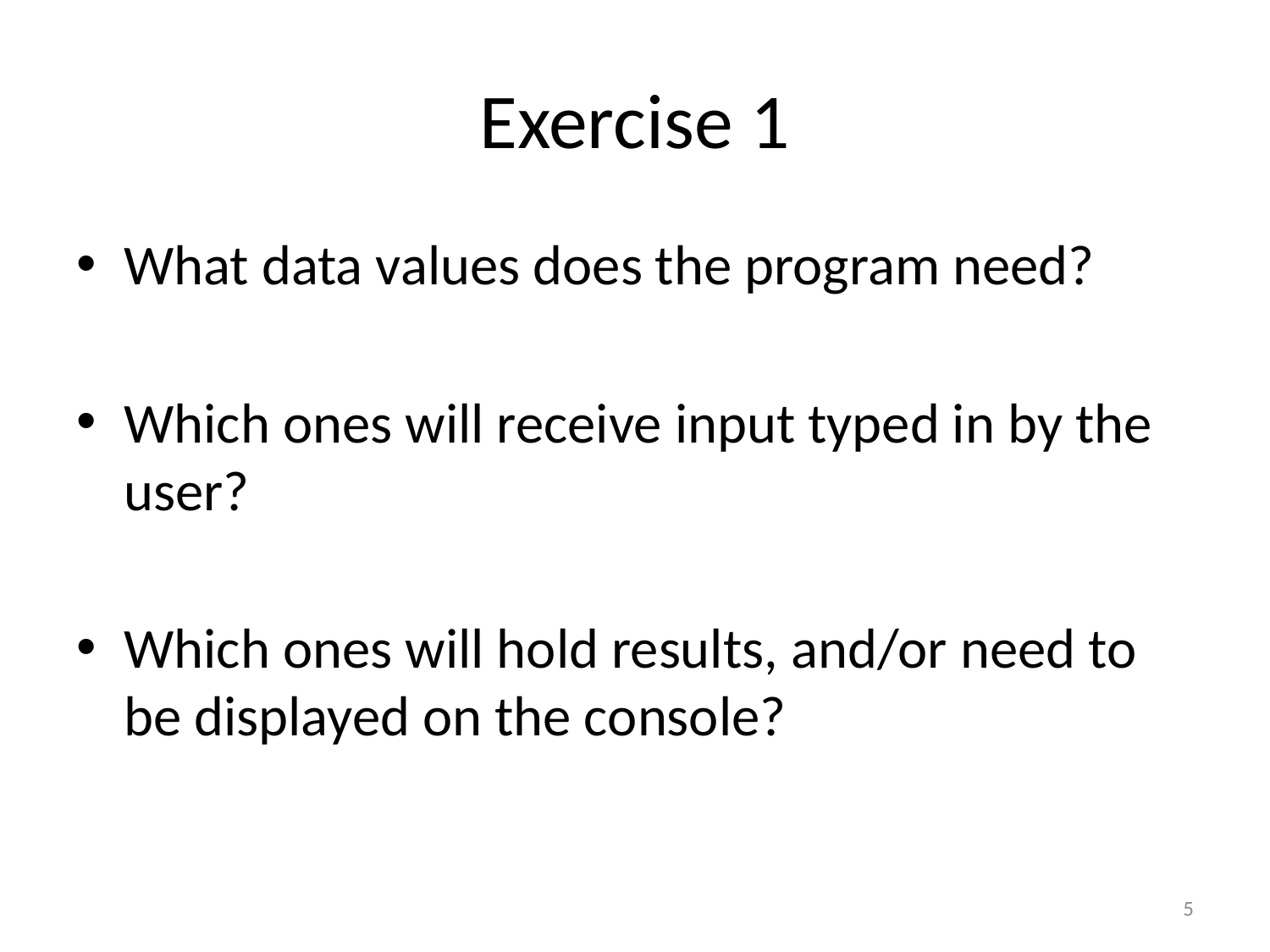

# Exercise 1
What data values does the program need?

Which ones will receive input typed in by the user?

Which ones will hold results, and/or need to be displayed on the console?
5